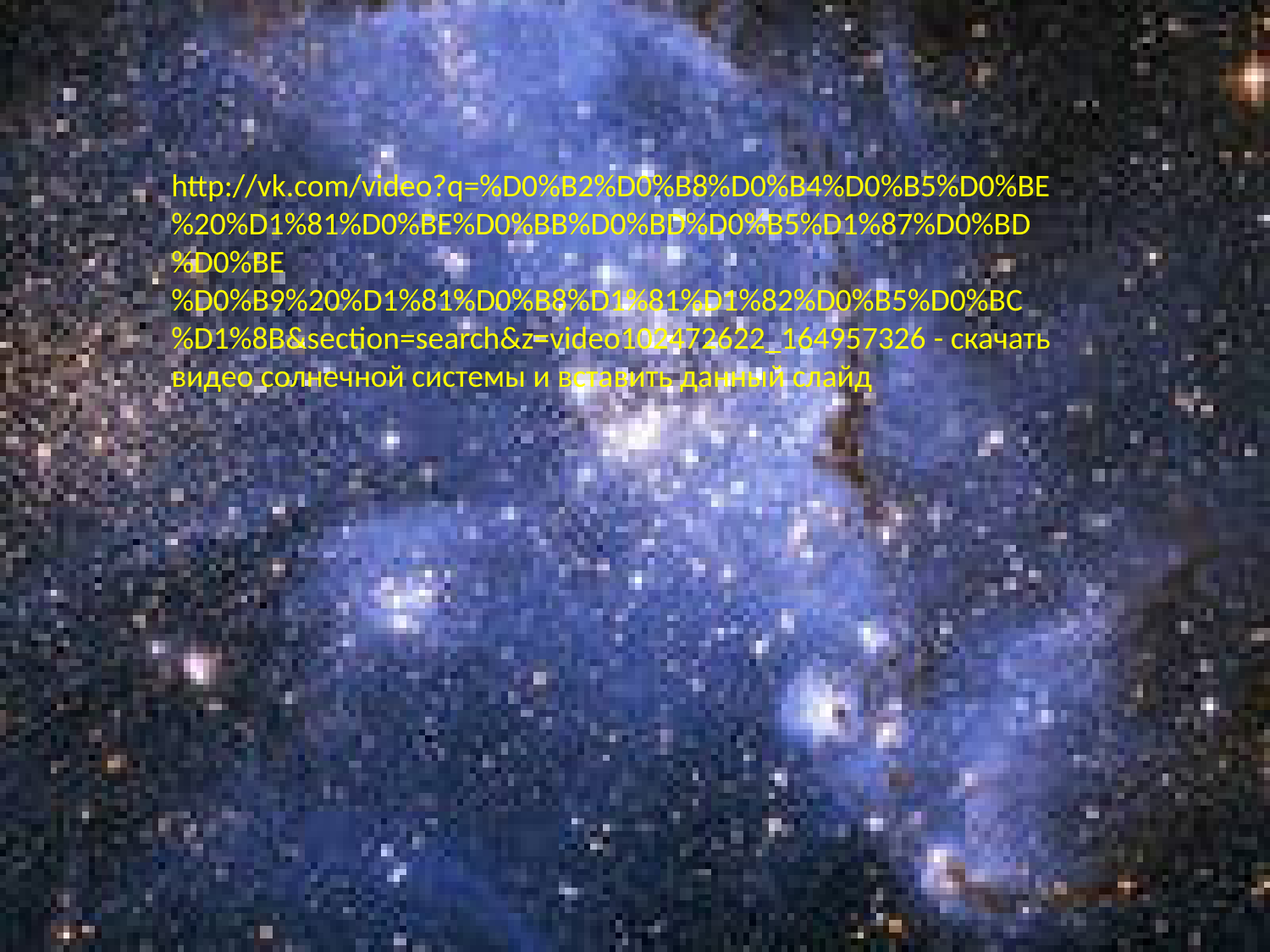

http://vk.com/video?q=%D0%B2%D0%B8%D0%B4%D0%B5%D0%BE%20%D1%81%D0%BE%D0%BB%D0%BD%D0%B5%D1%87%D0%BD%D0%BE%D0%B9%20%D1%81%D0%B8%D1%81%D1%82%D0%B5%D0%BC%D1%8B&section=search&z=video102472622_164957326 - скачать видео солнечной системы и вставить данный слайд